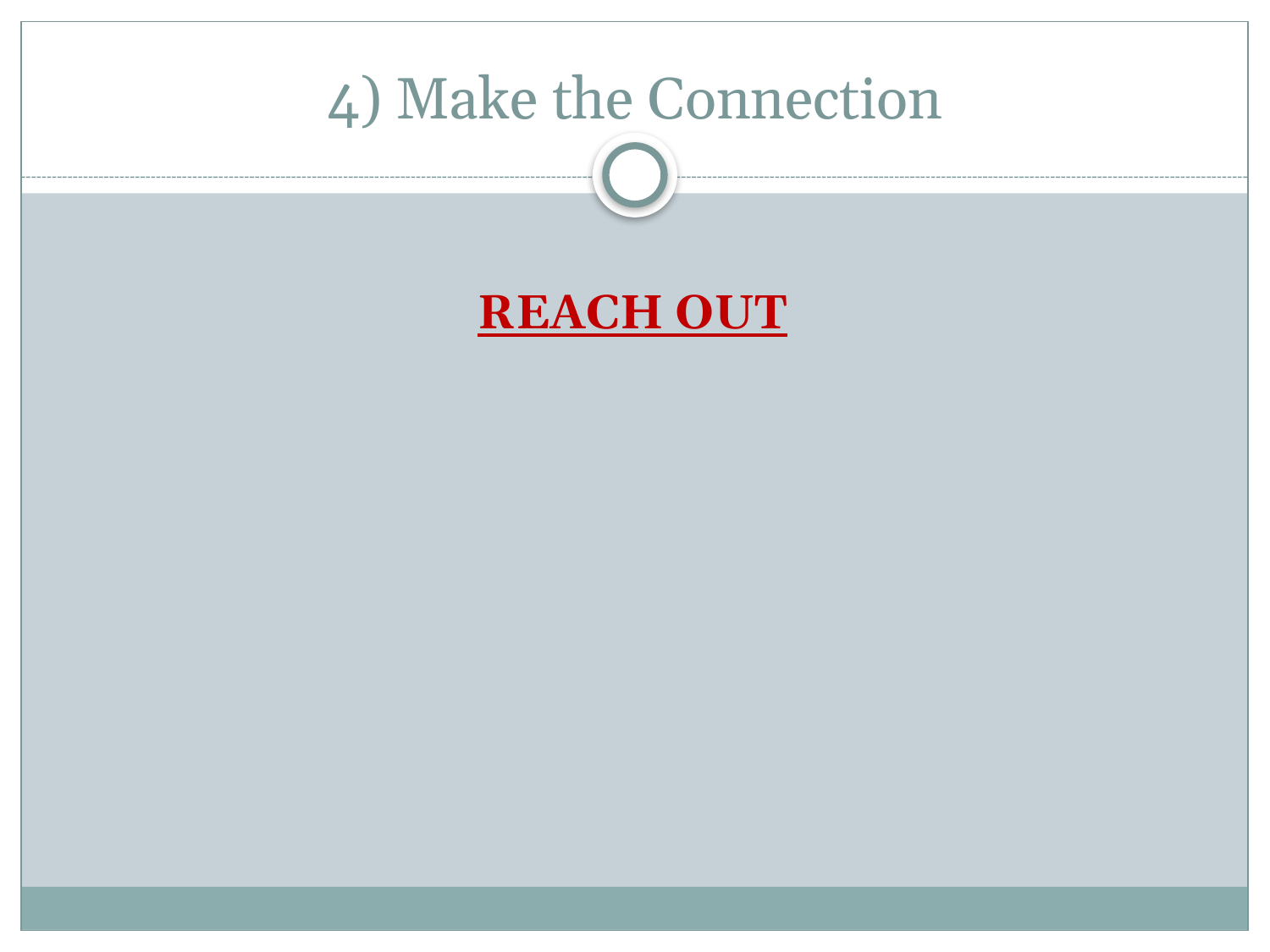

# 4) Make the Connection
REACH OUT